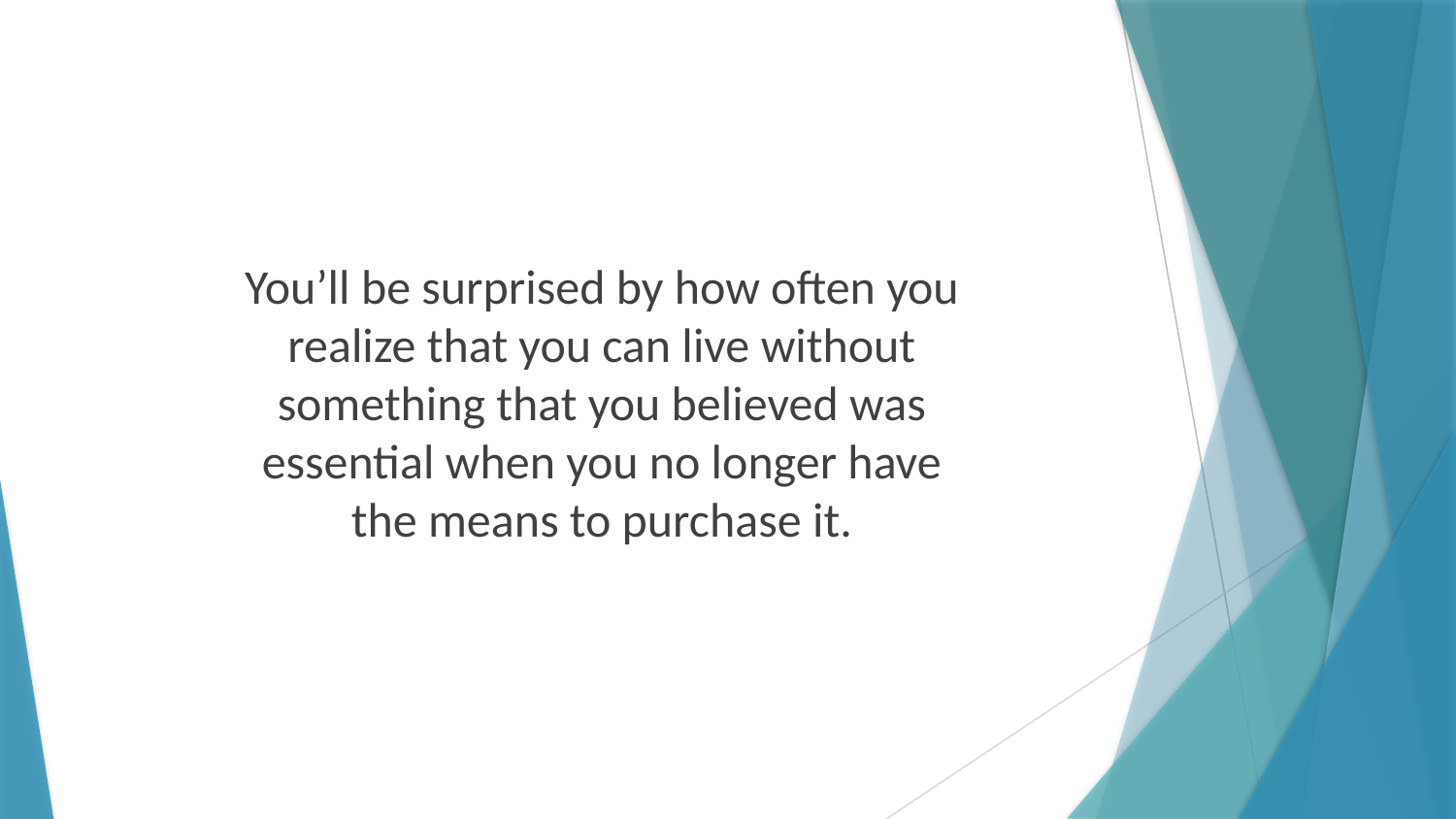

You’ll be surprised by how often you realize that you can live without something that you believed was essential when you no longer have the means to purchase it.